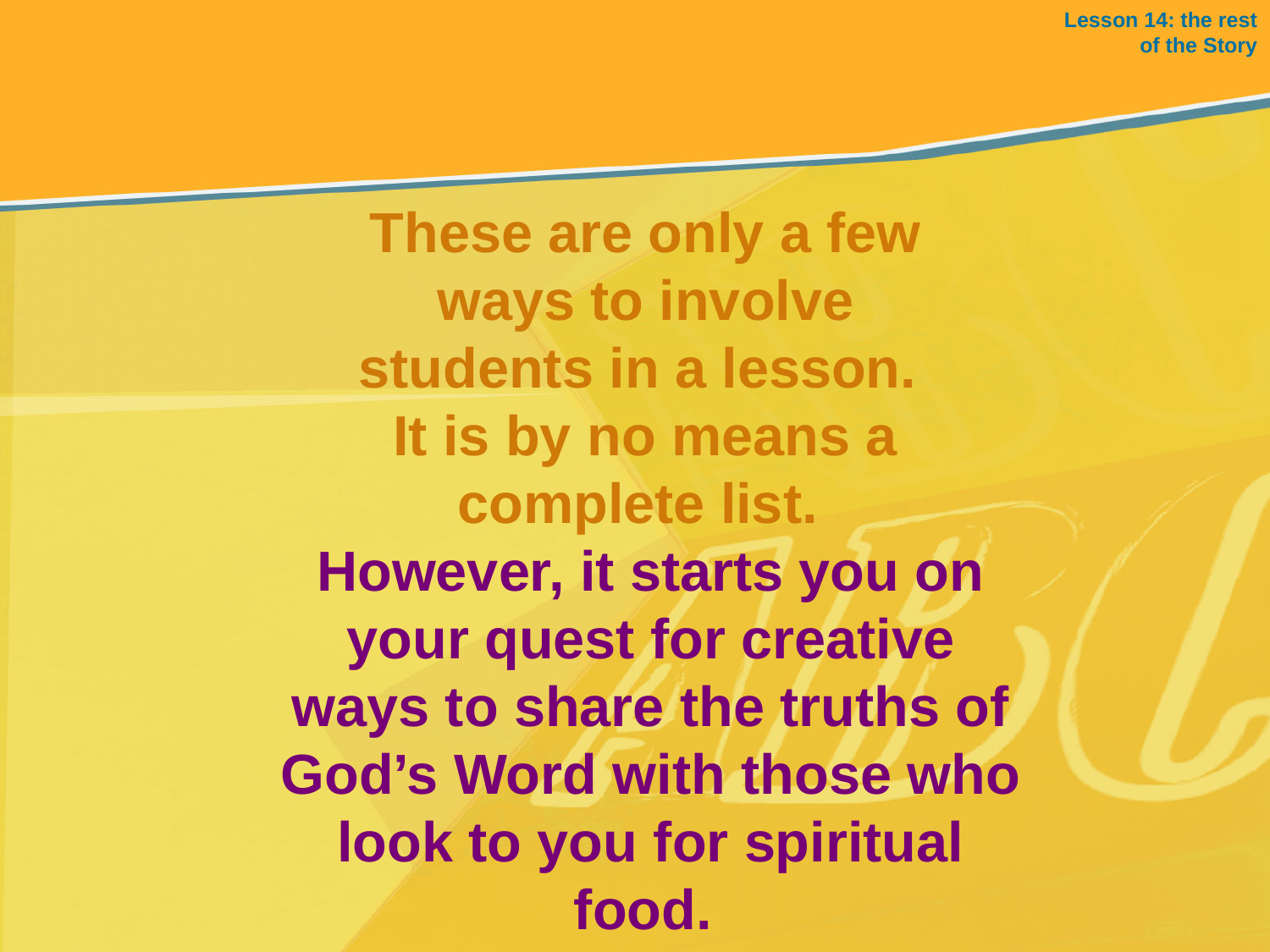

Lesson 14: the rest of the Story
These are only a few ways to involve students in a lesson.  It is by no means a complete list.
However, it starts you on your quest for creative ways to share the truths of God’s Word with those who look to you for spiritual food.